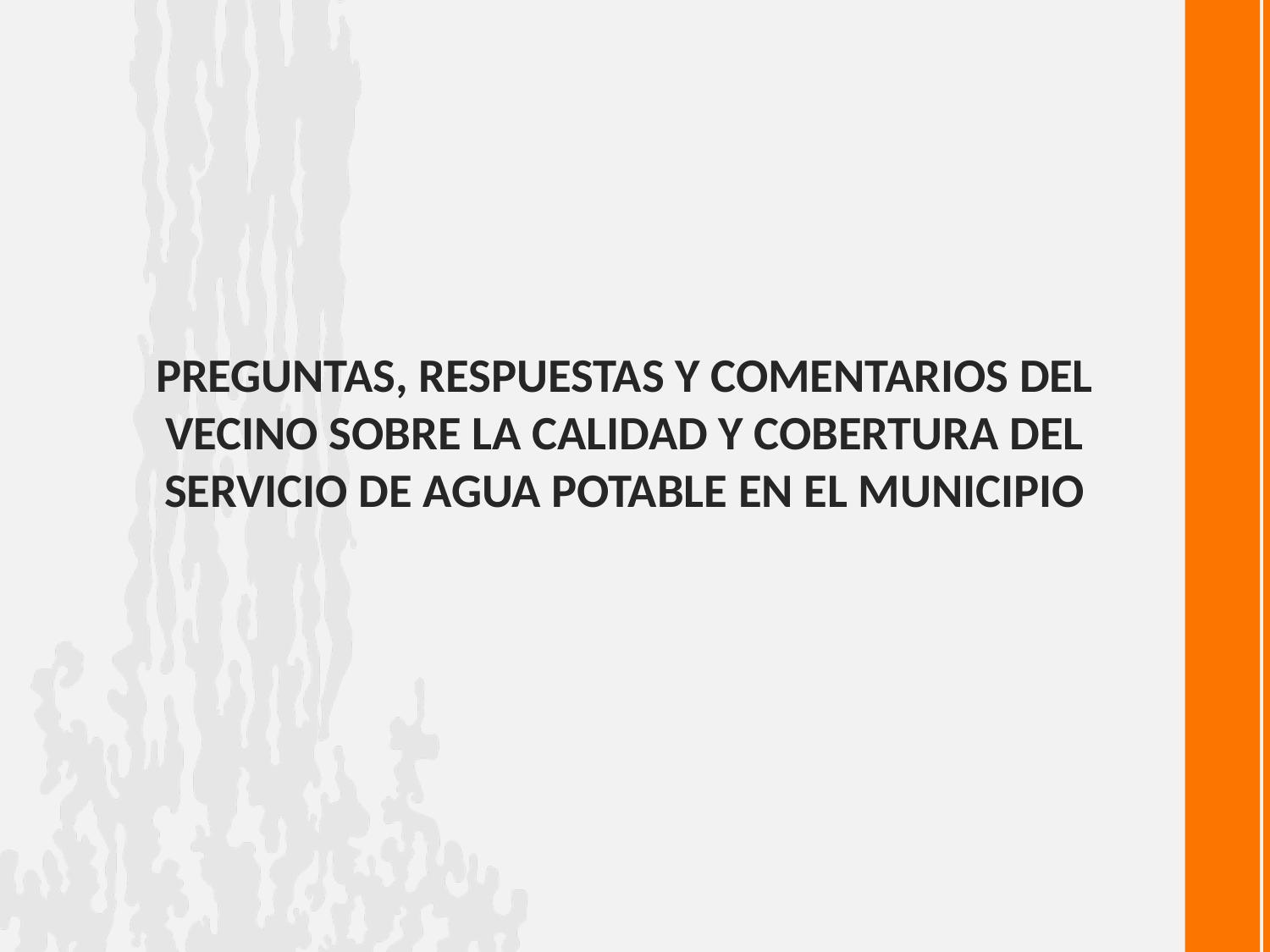

# Preguntas, respuestas y comentarios DEL VECINO sobre la calidad y cobertura del servicio de agua potable en el municipio